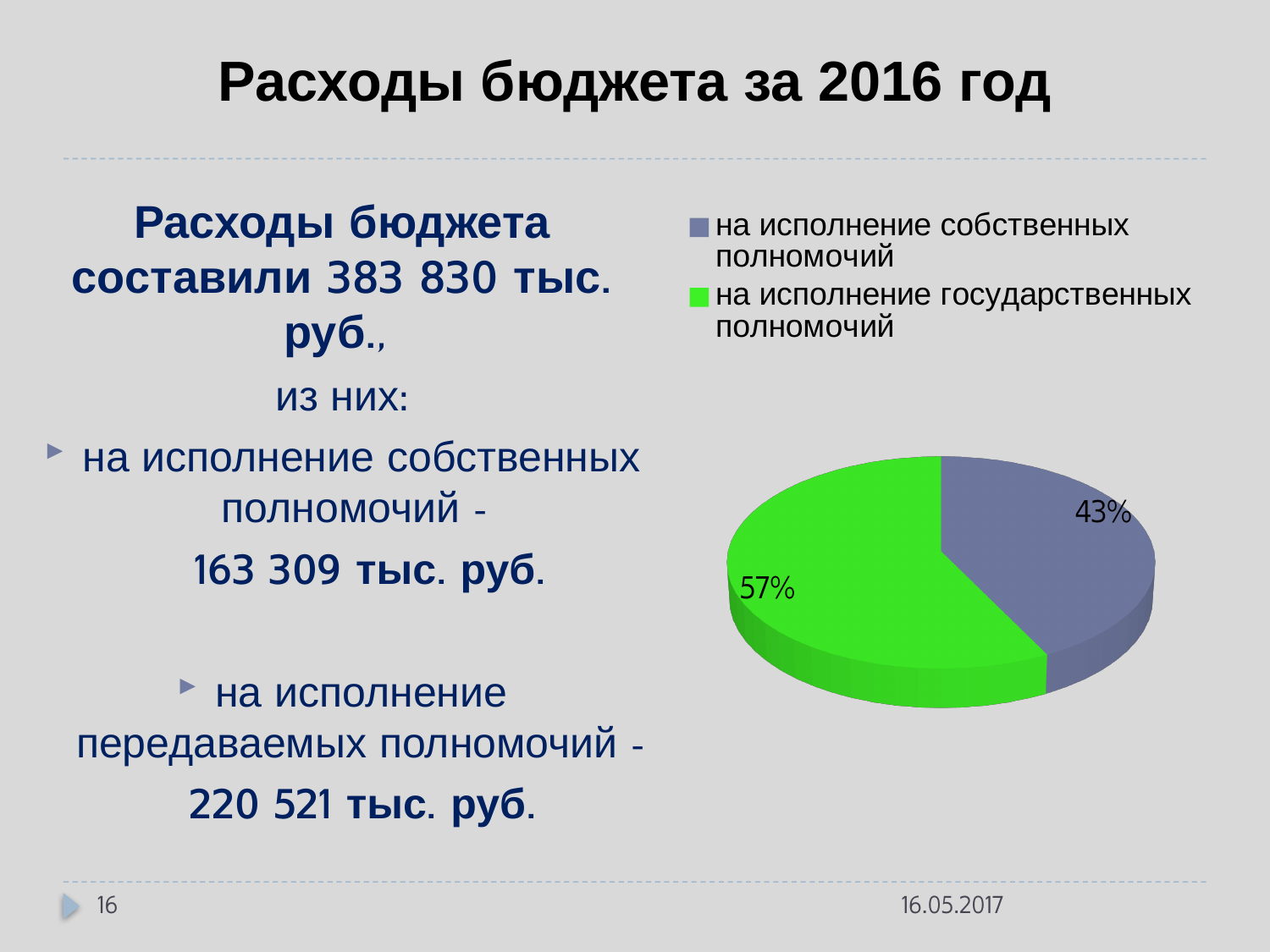

# Расходы бюджета за 2016 год
Расходы бюджета составили 383 830 тыс. руб.,
из них:
на исполнение собственных полномочий -
     163 309 тыс. руб.

на исполнение передаваемых полномочий -
    220 521 тыс. руб.

[unsupported chart]

16
16.05.2017